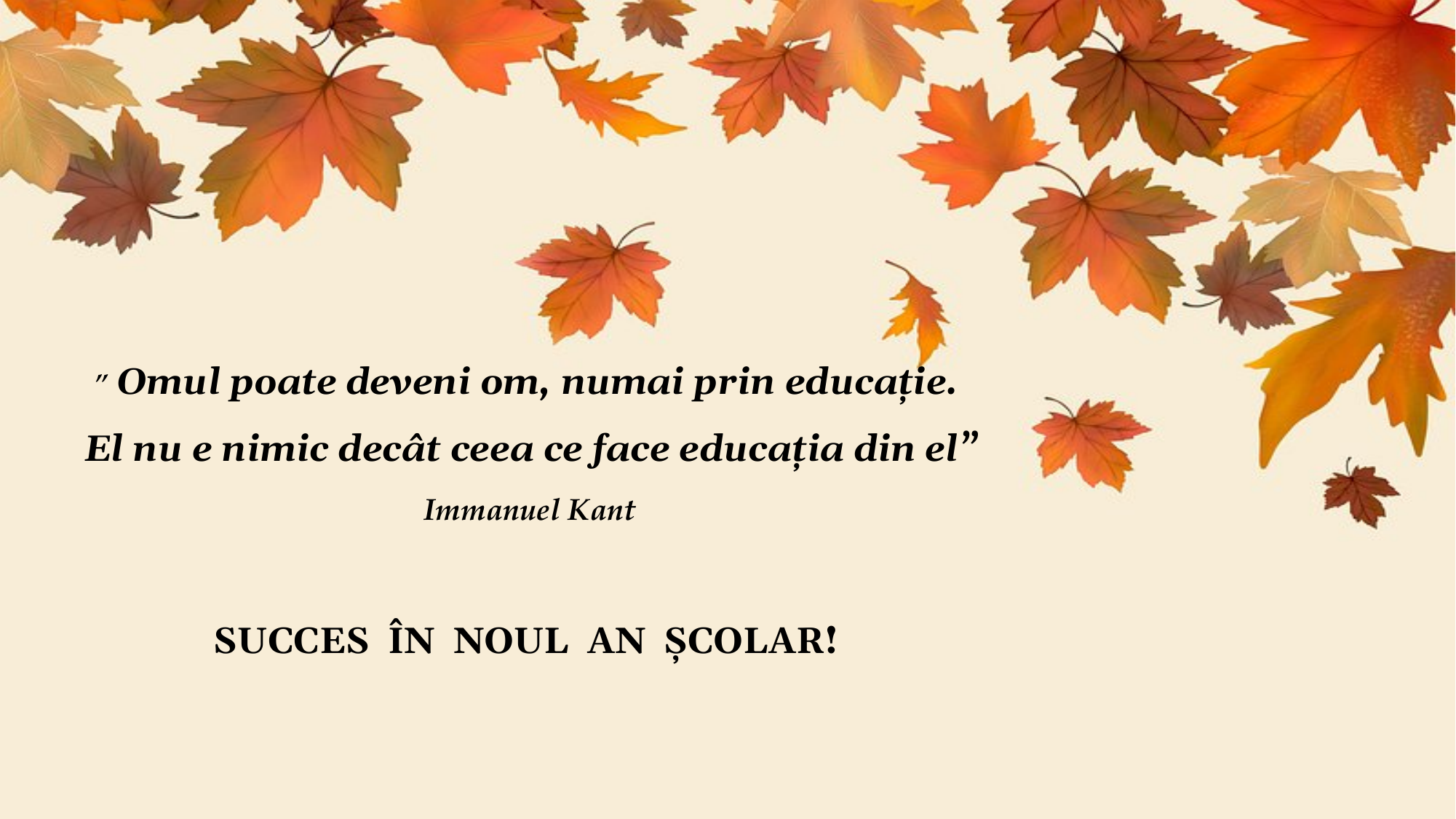

” Omul poate deveni om, numai prin educație.
 El nu e nimic decât ceea ce face educația din el”
 Immanuel Kant

SUCCES  ÎN  NOUL  AN  ȘCOLAR!